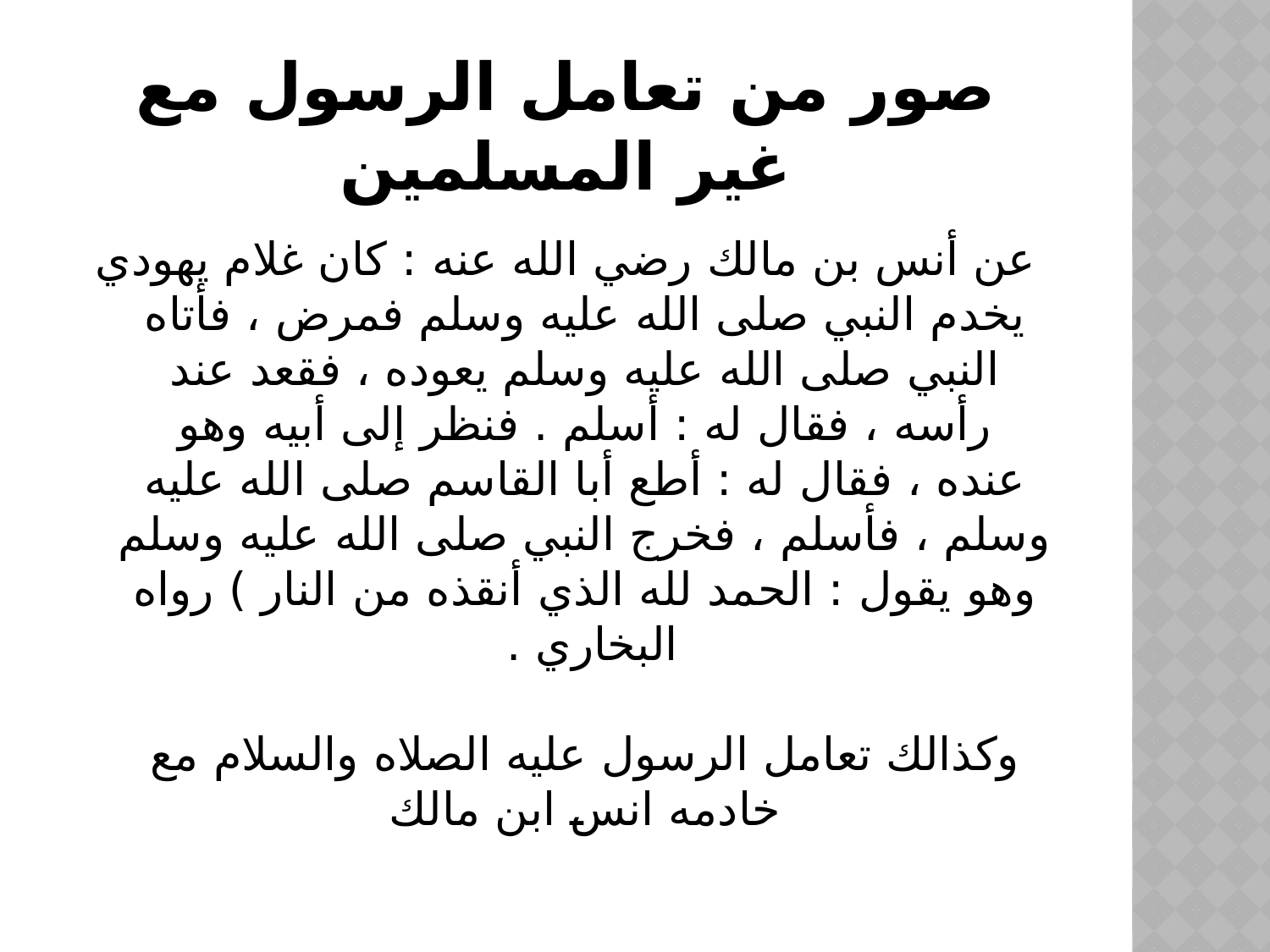

# صور من تعامل الرسول مع غير المسلمين
عن أنس بن مالك رضي الله عنه : كان غلام يهودي يخدم النبي صلى الله عليه وسلم فمرض ، فأتاه النبي صلى الله عليه وسلم يعوده ، فقعد عند رأسه ، فقال له : أسلم . فنظر إلى أبيه وهو عنده ، فقال له : أطع أبا القاسم صلى الله عليه وسلم ، فأسلم ، فخرج النبي صلى الله عليه وسلم وهو يقول : الحمد لله الذي أنقذه من النار ) رواه البخاري . 
وكذالك تعامل الرسول عليه الصلاه والسلام مع خادمه انس ابن مالك